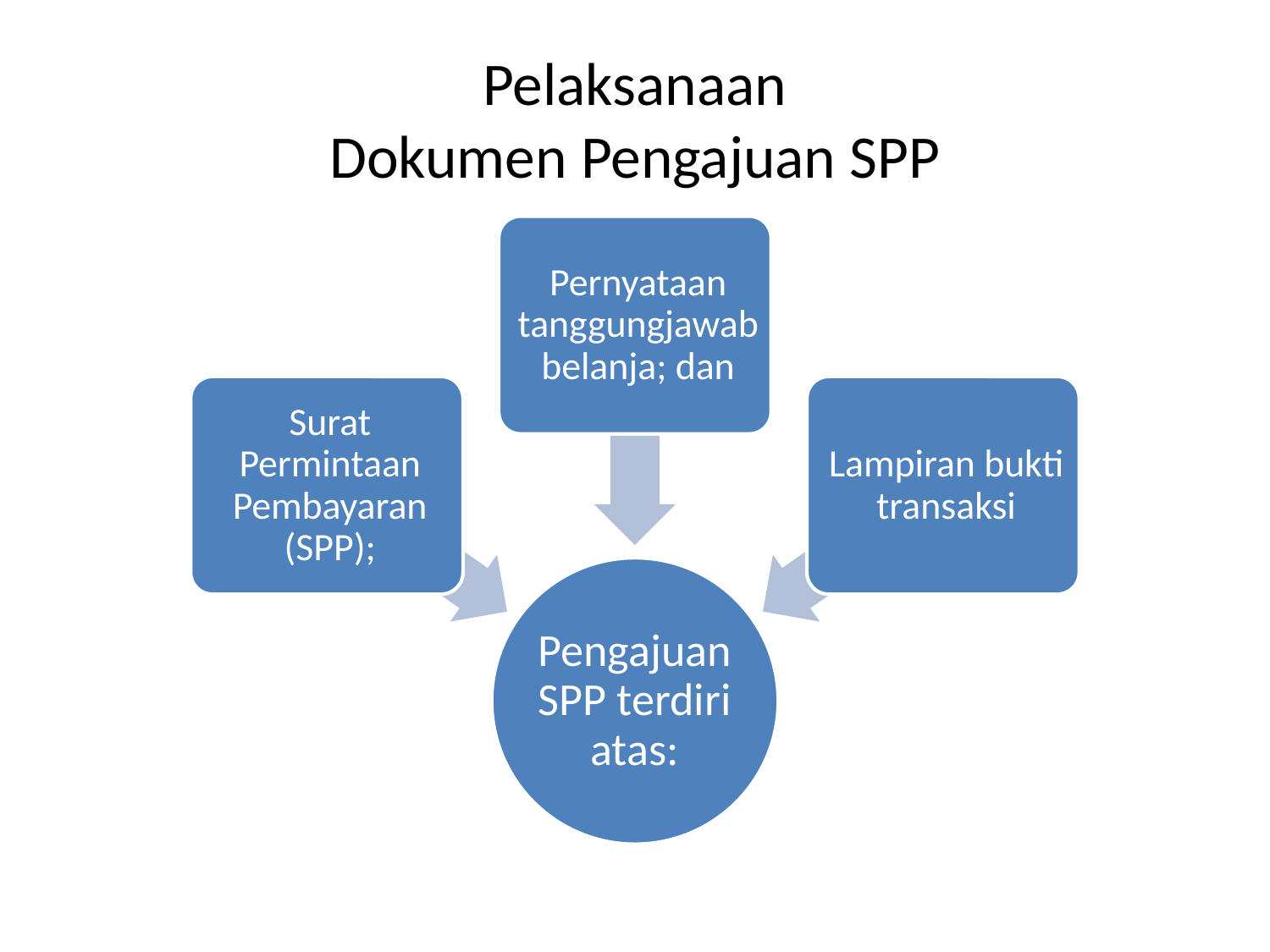

# Pelaksanaan Dokumen Pengajuan SPP
Pengajuan SPP terdiri atas:
Surat Permintaan Pembayaran (SPP);
Pernyataan tanggungjawab belanja; dan
Lampiran bukti transaksi